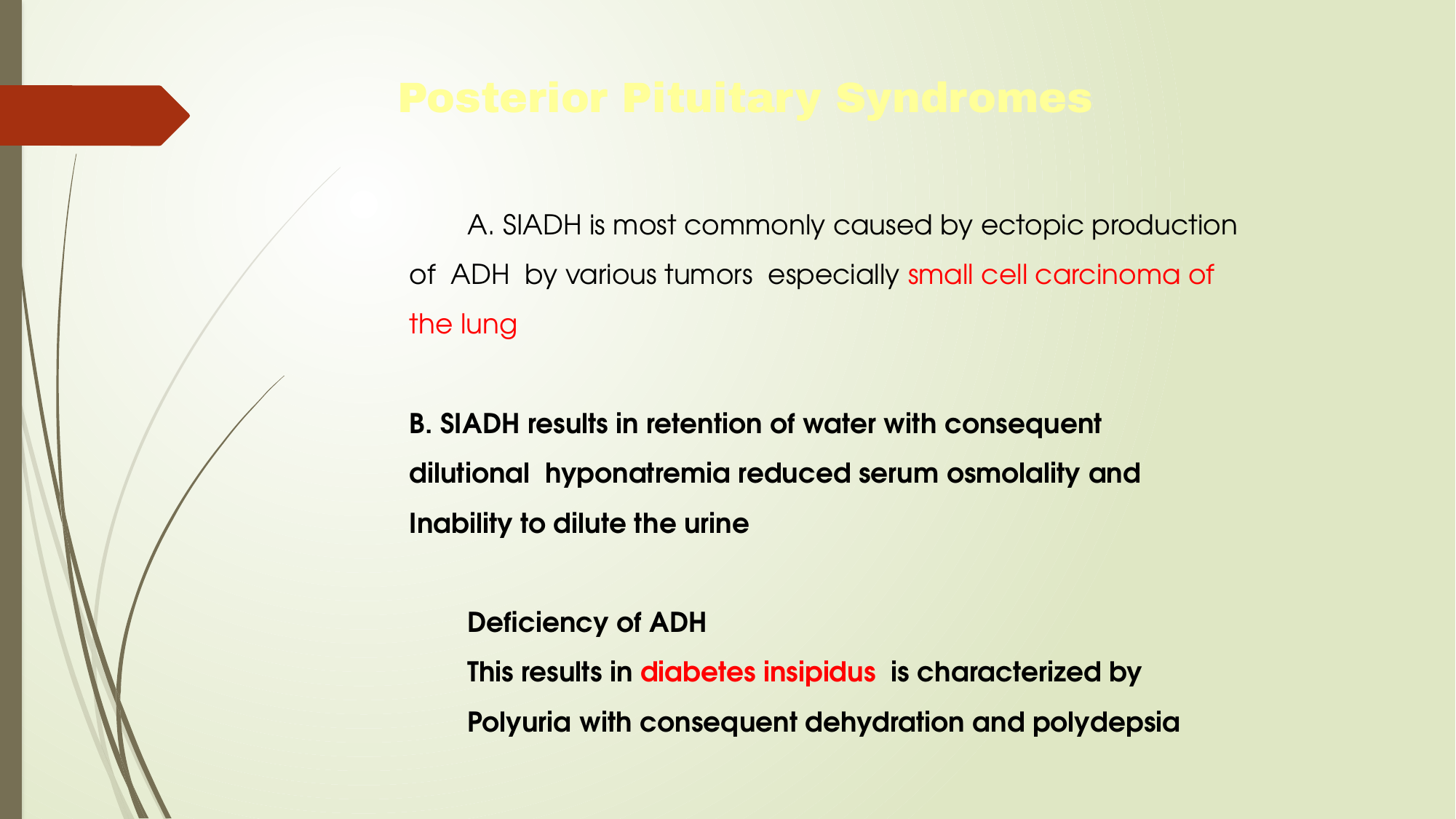

Posterior Pituitary Syndromes
	      A. SIADH is most commonly caused by ectopic production
of  ADH  by various tumors  especially small cell carcinoma of
the lung

B. SIADH results in retention of water with consequent
dilutional  hyponatremia reduced serum osmolality and
Inability to dilute the urine

	      Deficiency of ADH
	      This results in diabetes insipidus  is characterized by
	      Polyuria with consequent dehydration and polydepsia